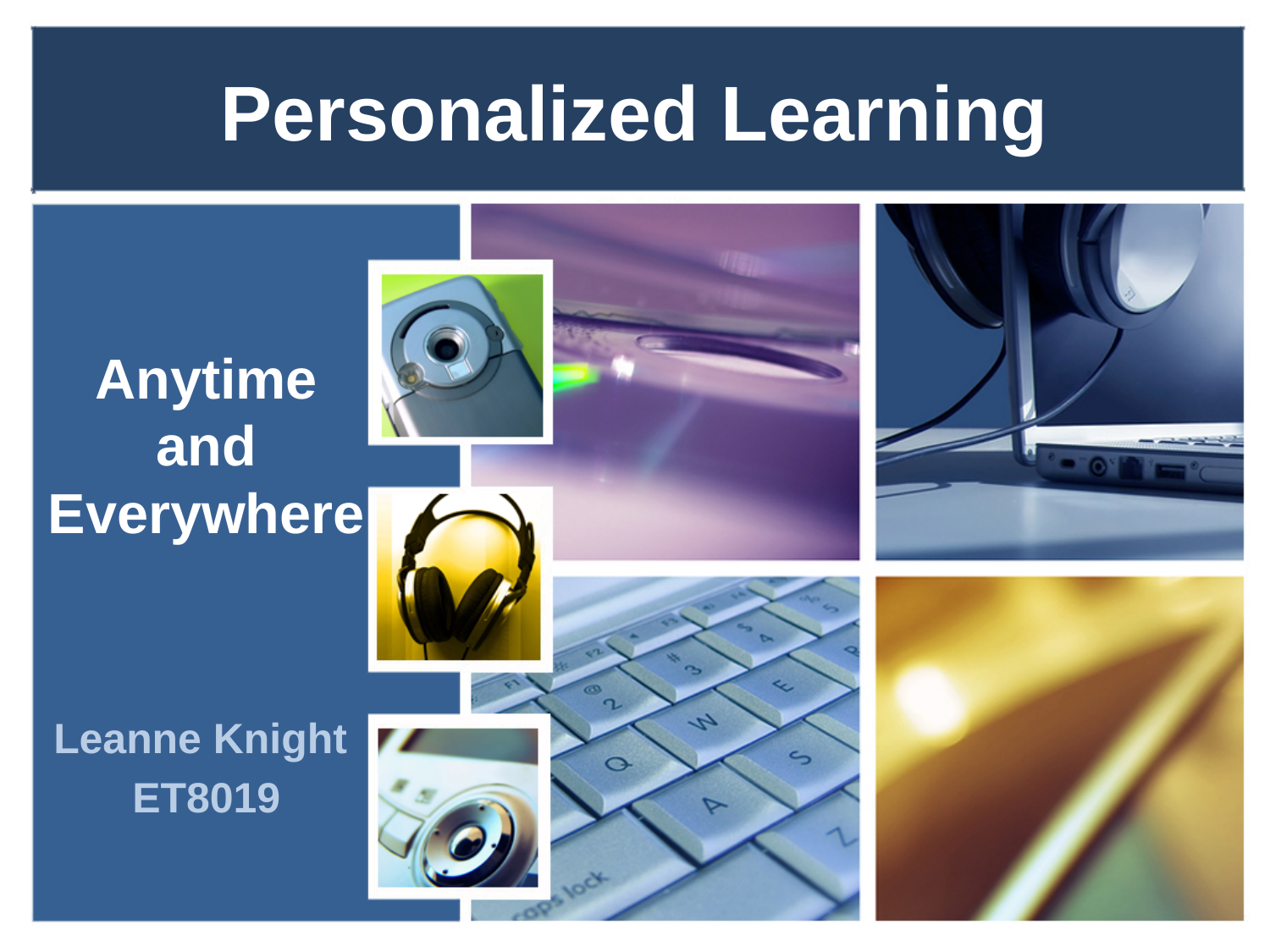

# Personalized Learning
Anytime and Everywhere

Leanne Knight
ET8019